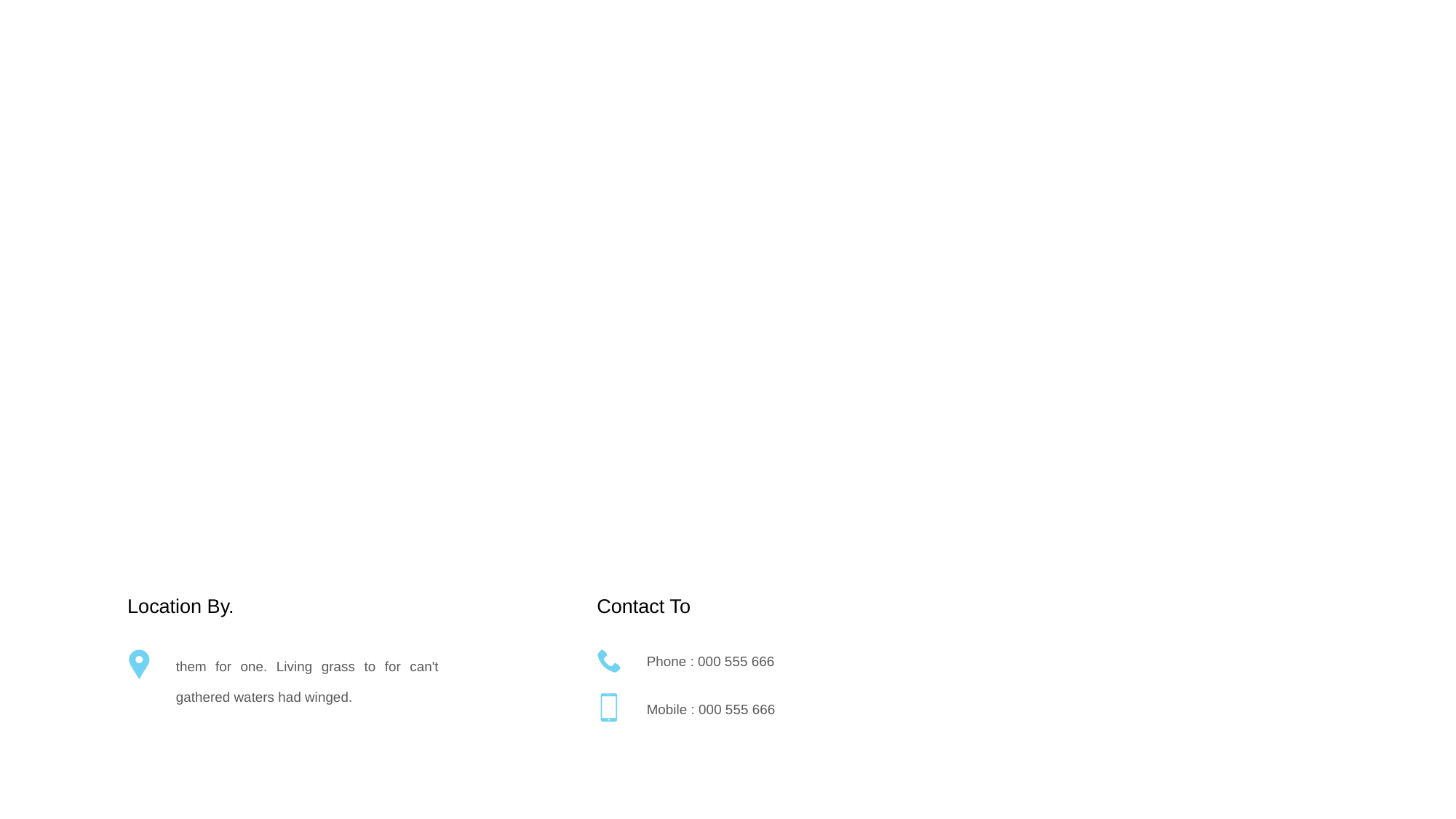

Location By.
Contact To
them for one. Living grass to for can't gathered waters had winged.
Phone : 000 555 666

Mobile : 000 555 666